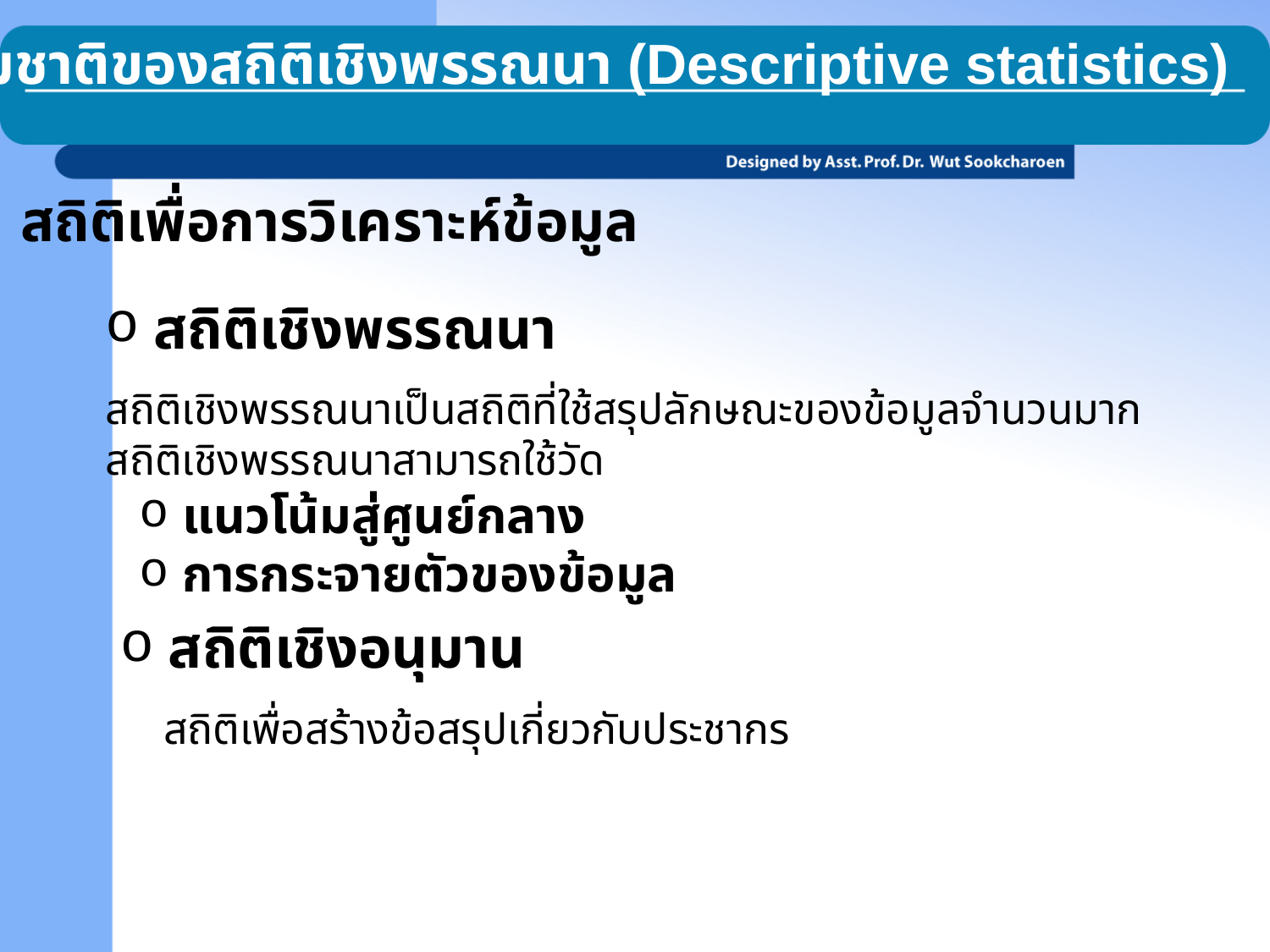

10.1 ธรรมชาติของสถิติเชิงพรรณนา (Descriptive statistics)
สถิติเพื่อการวิเคราะห์ข้อมูล
 สถิติเชิงพรรณนา
สถิติเชิงพรรณนาเป็นสถิติที่ใช้สรุปลักษณะของข้อมูลจำนวนมาก
สถิติเชิงพรรณนาสามารถใช้วัด
 แนวโน้มสู่ศูนย์กลาง
 การกระจายตัวของข้อมูล
 สถิติเชิงอนุมาน
สถิติเพื่อสร้างข้อสรุปเกี่ยวกับประชากร